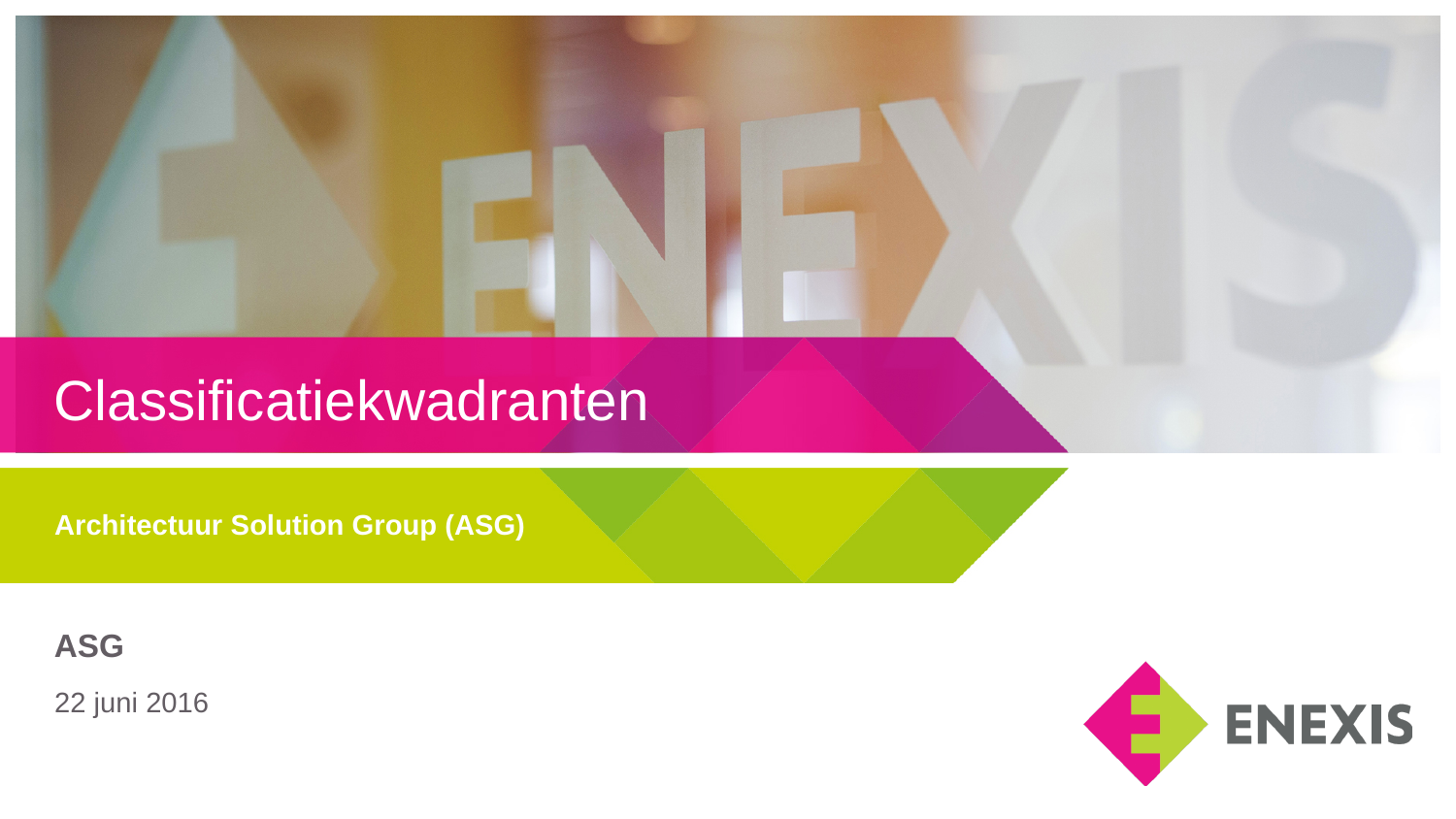

Classificatiekwadranten
Architectuur Solution Group (ASG)
ASG
22 juni 2016